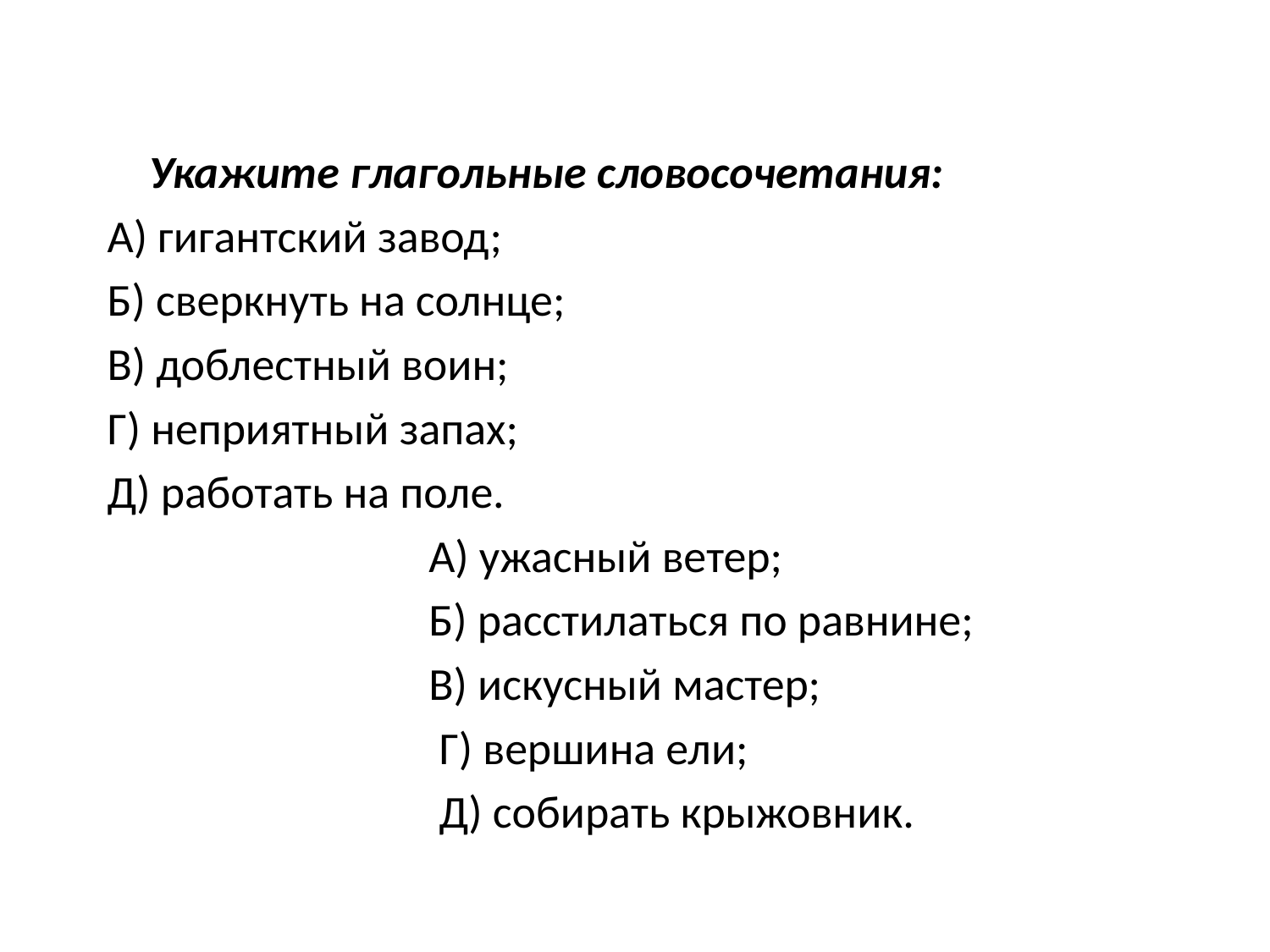

#
       Укажите глагольные словосочетания:
   А) гигантский завод;
   Б) сверкнуть на солнце;
   В) доблестный воин;
   Г) неприятный запах;
   Д) работать на поле.
                                  А) ужасный ветер;
                                  Б) расстилаться по равнине;
                                  В) искусный мастер;
                                   Г) вершина ели;
                                   Д) собирать крыжовник.